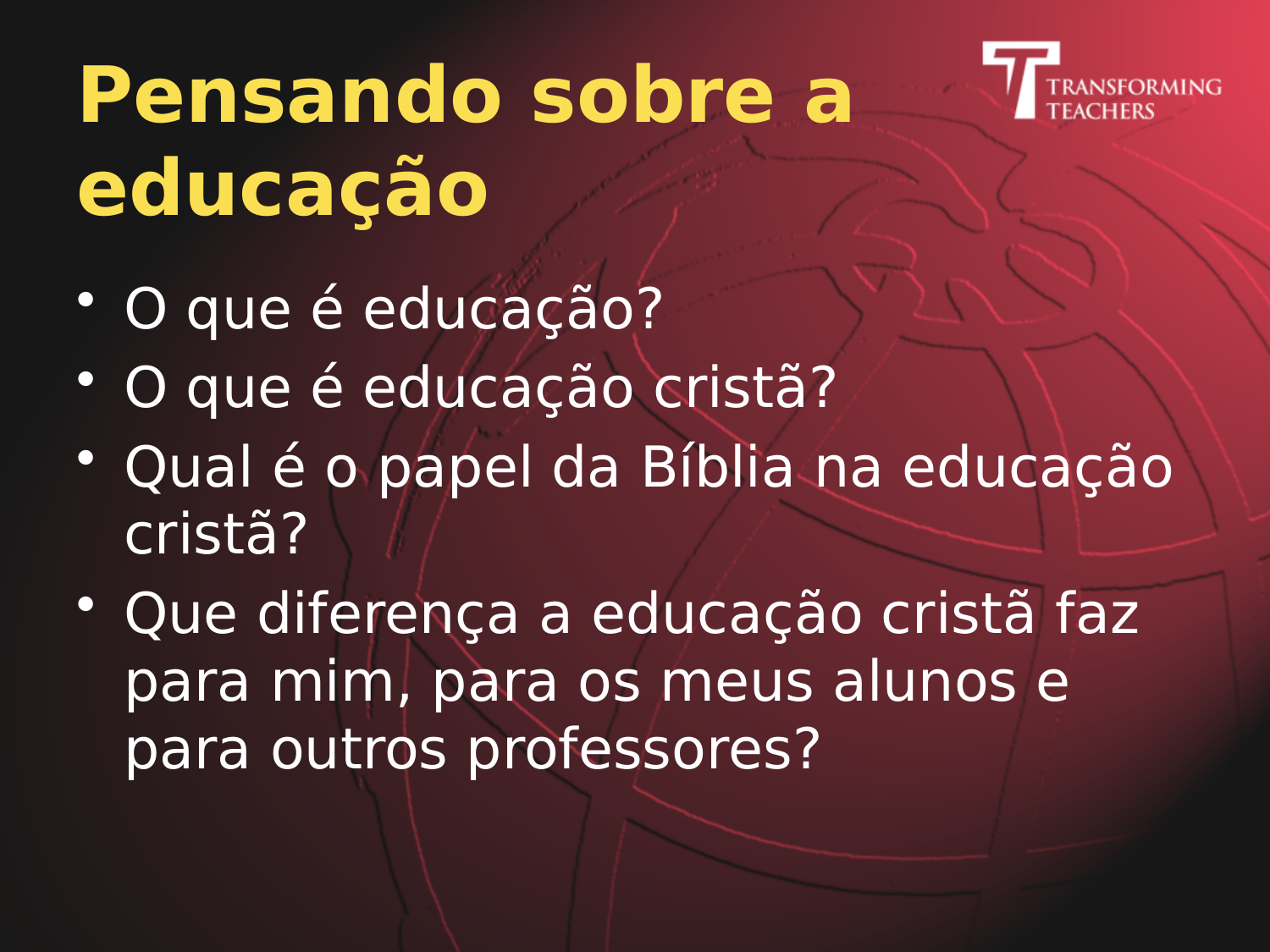

# Pensando sobre a educação
O que é educação?
O que é educação cristã?
Qual é o papel da Bíblia na educação cristã?
Que diferença a educação cristã faz para mim, para os meus alunos e para outros professores?